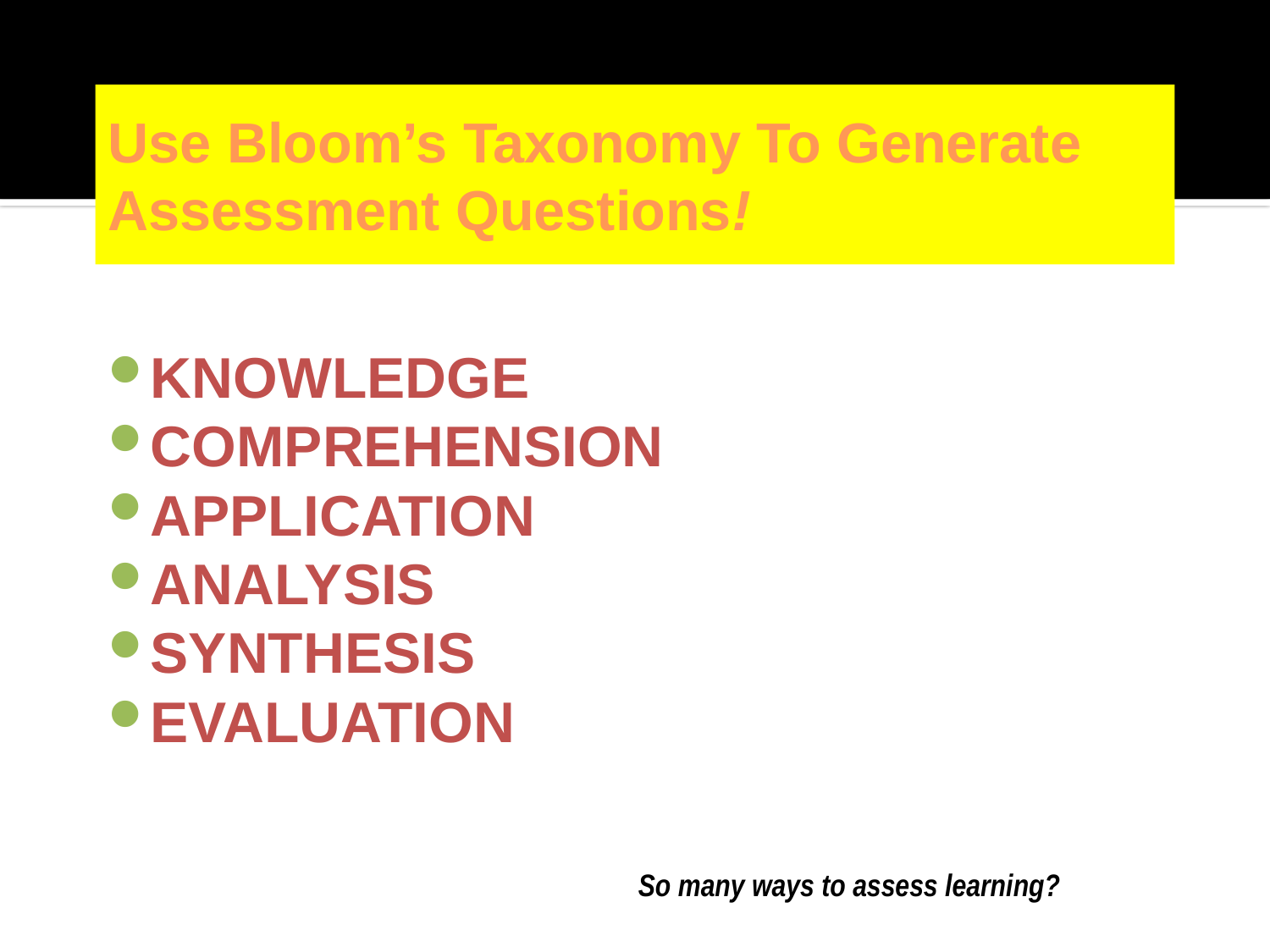

# Use Bloom’s Taxonomy To Generate Assessment Questions!
KNOWLEDGE
COMPREHENSION
APPLICATION
ANALYSIS
SYNTHESIS
EVALUATION

So many ways to assess learning?